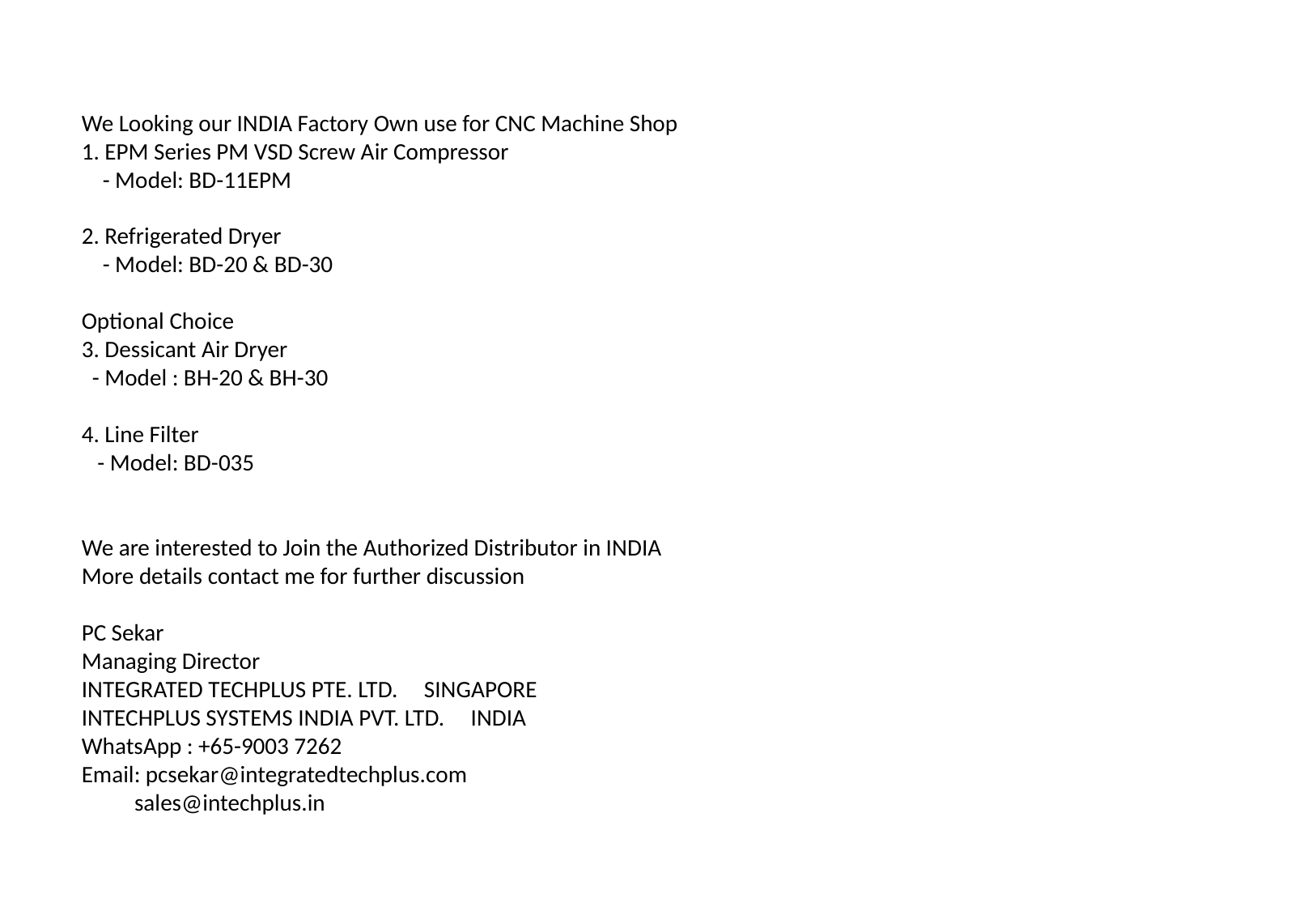

We Looking our INDIA Factory Own use for CNC Machine Shop
1. EPM Series PM VSD Screw Air Compressor
    - Model: BD-11EPM

2. Refrigerated Dryer
    - Model: BD-20 & BD-30

Optional Choice
3. Dessicant Air Dryer
  - Model : BH-20 & BH-30

4. Line Filter
   - Model: BD-035

We are interested to Join the Authorized Distributor in INDIA
More details contact me for further discussion

PC Sekar
Managing Director
INTEGRATED TECHPLUS PTE. LTD.     SINGAPORE
INTECHPLUS SYSTEMS INDIA PVT. LTD.     INDIA
WhatsApp : +65-9003 7262
Email: pcsekar@integratedtechplus.com
          sales@intechplus.in